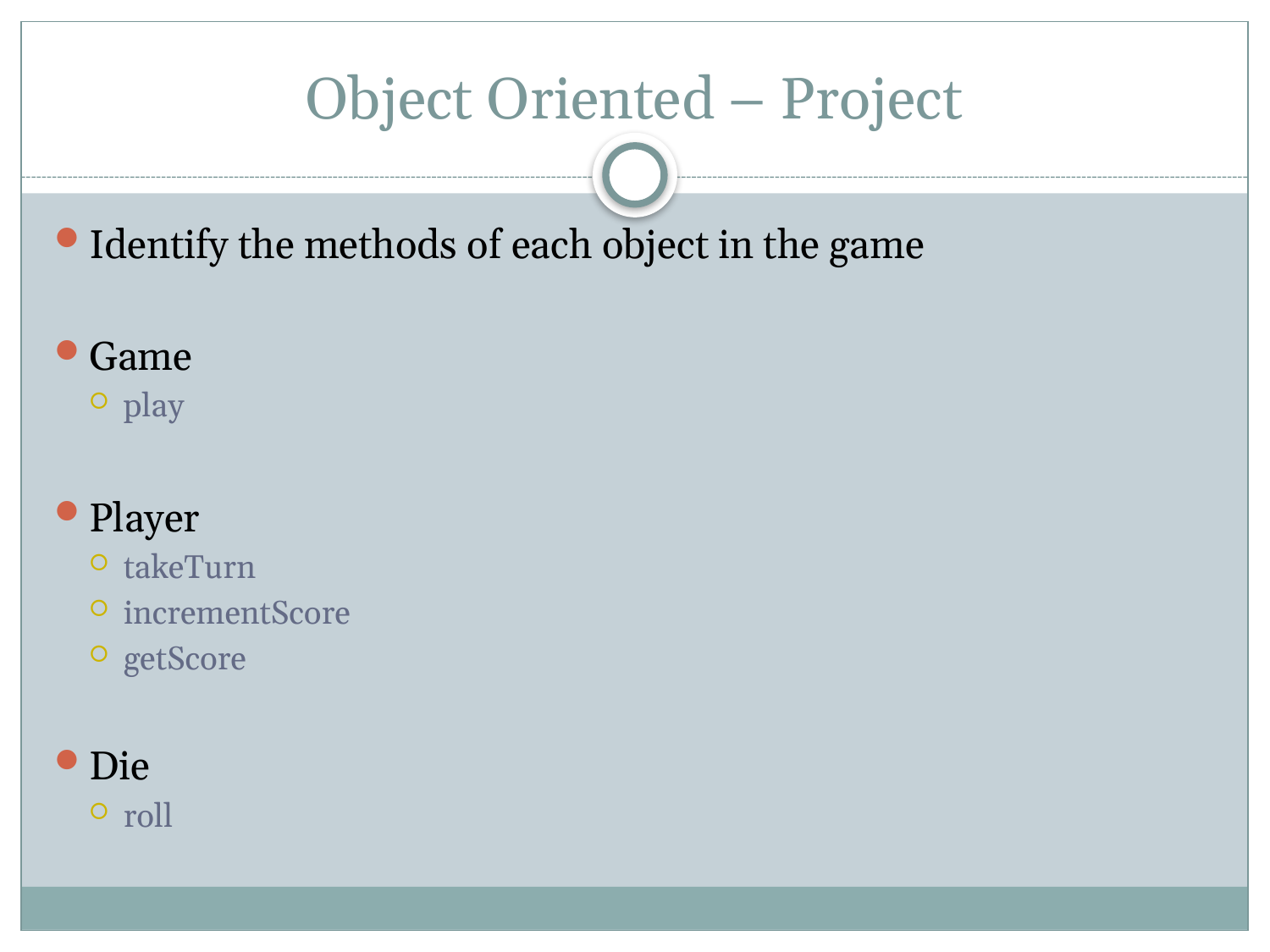

# Object Oriented – Project
Identify the methods of each object in the game

Game
play

Player
takeTurn
incrementScore
getScore

Die
roll